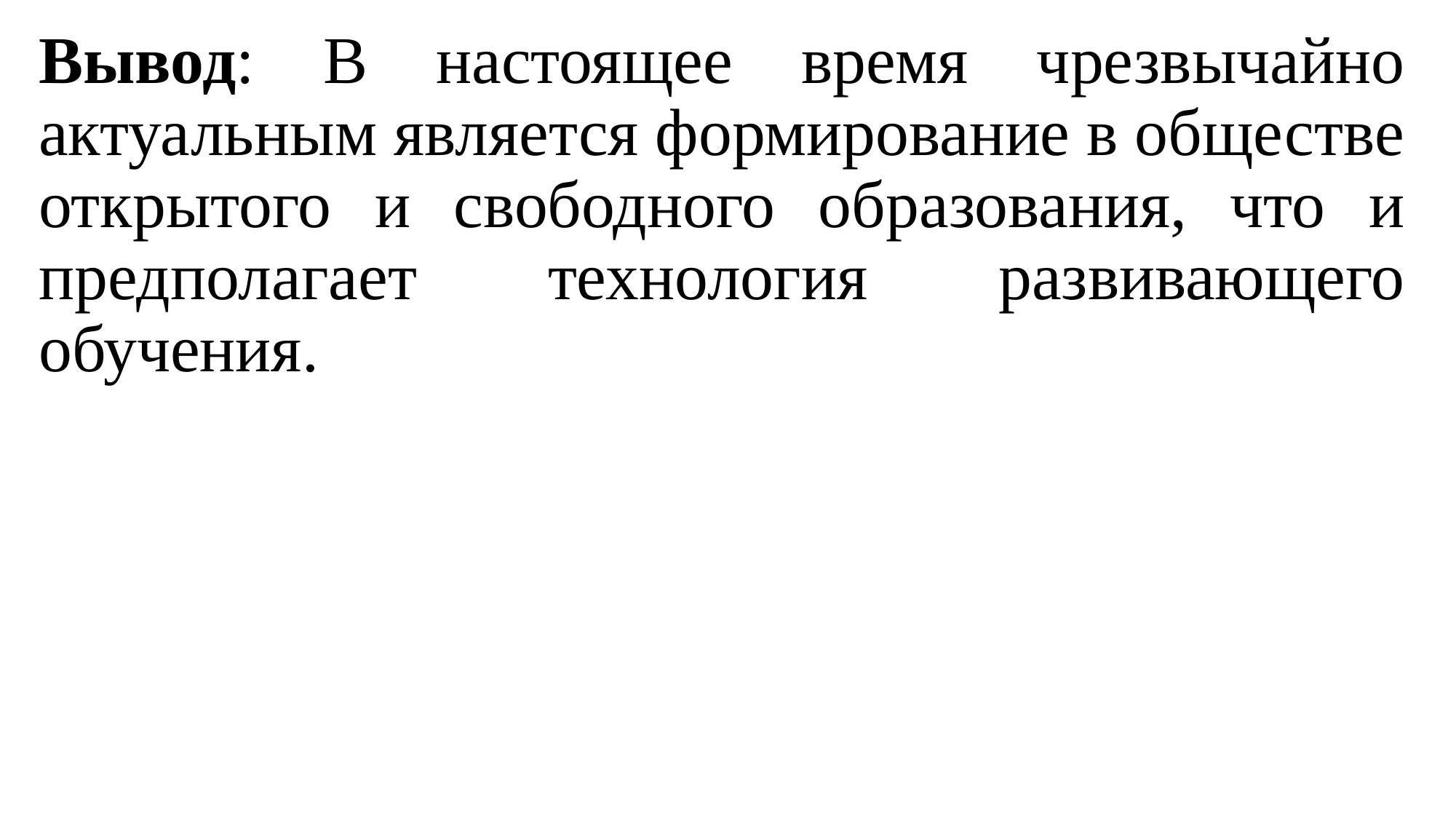

Вывод: В настоящее время чрезвычайно актуальным является формирование в обществе открытого и свободного образования, что и предполагает технология развивающего обучения.